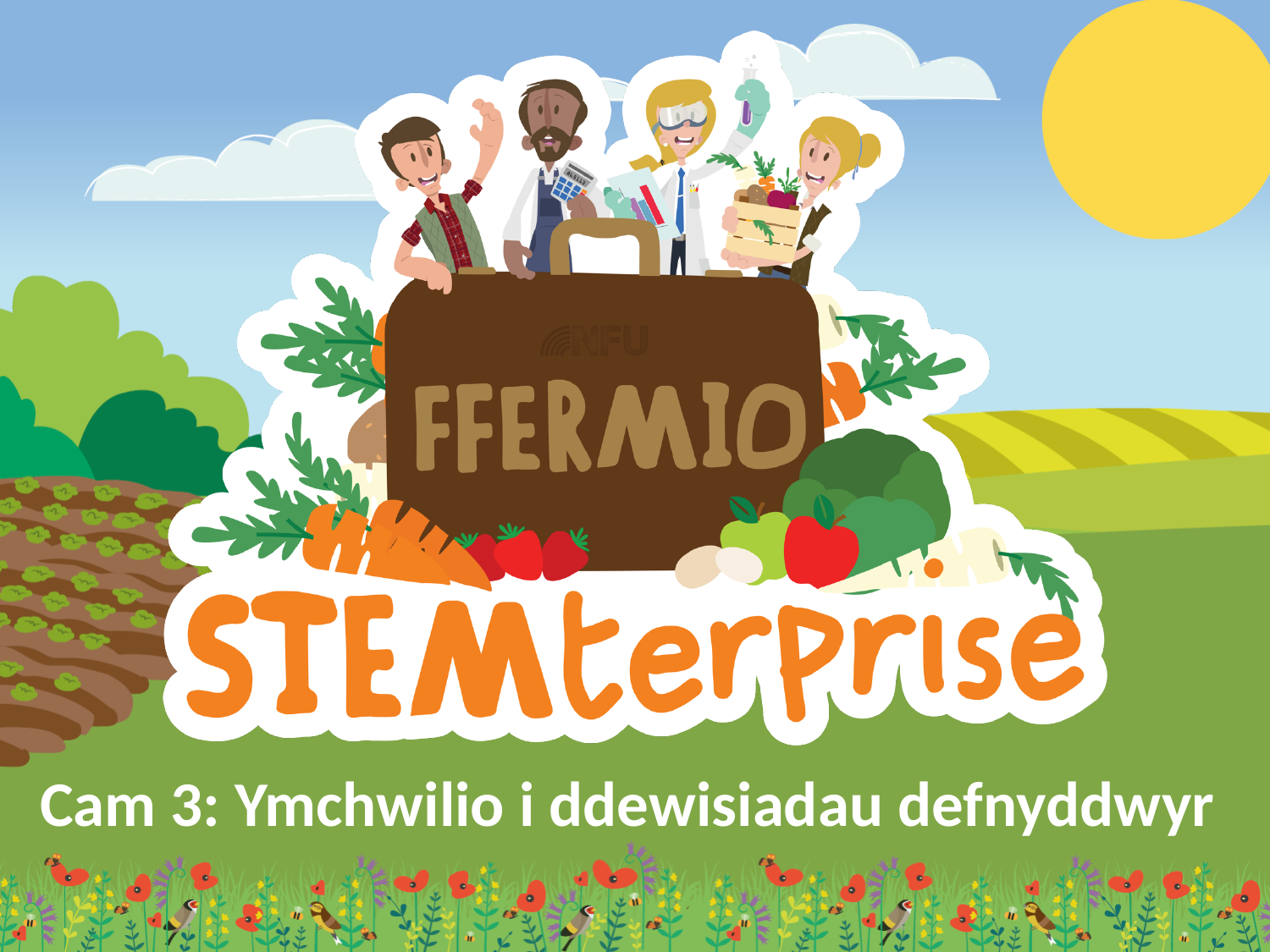

# Cam 3: Ymchwilio i ddewisiadau defnyddwyr